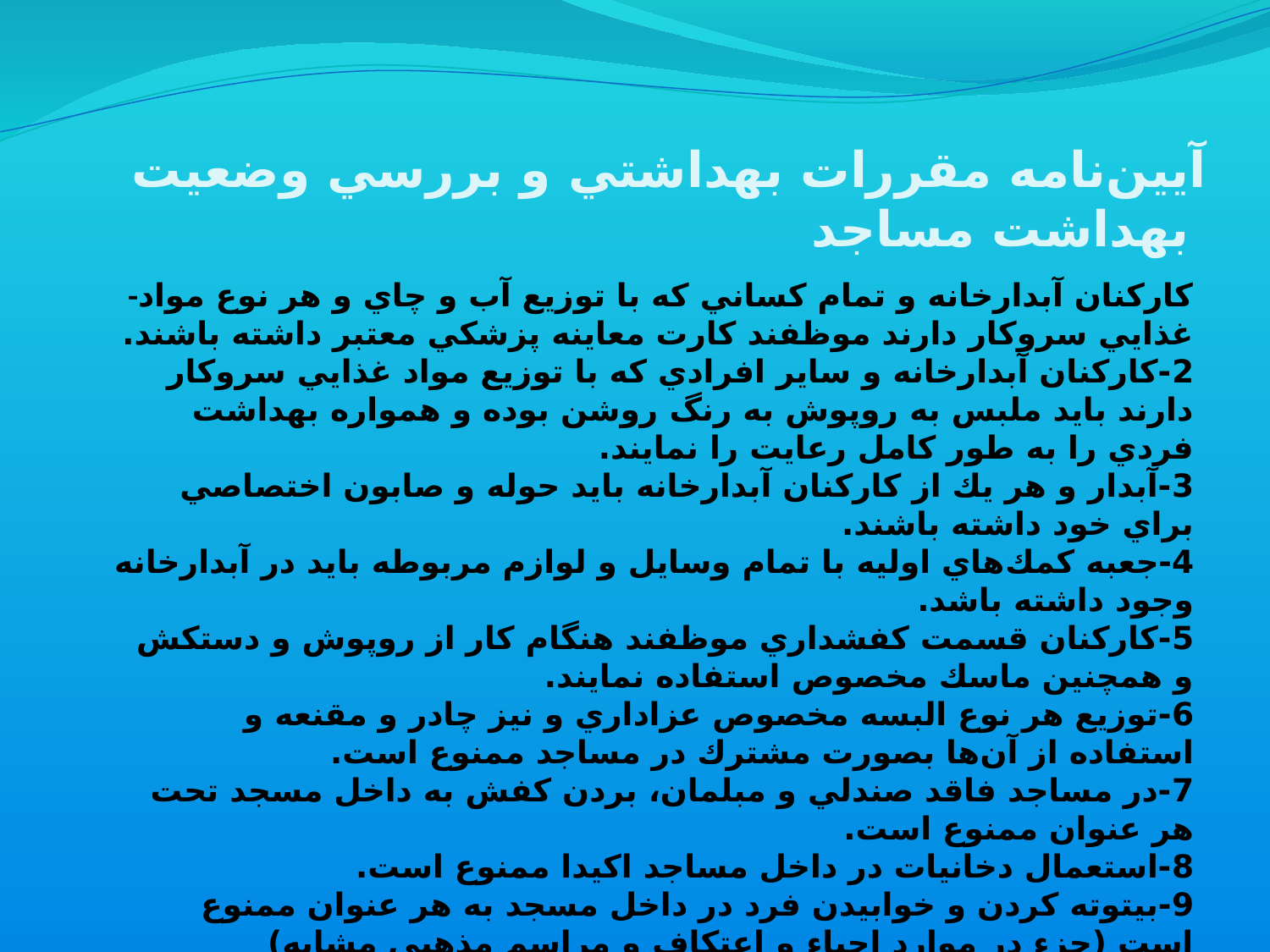

# آيين‌نامه مقررات بهداشتي و بررسي وضعيت بهداشت مساجد
-كاركنان آبدارخانه و تمام كساني كه با توزيع آب و چاي و هر نوع مواد غذايي سروكار دارند موظفند كارت معاينه پزشكي معتبر داشته باشند.
2-كاركنان آبدارخانه و ساير افرادي كه با توزيع مواد غذايي سروكار دارند بايد ملبس به روپوش به رنگ روشن بوده و همواره بهداشت فردي را به طور كامل رعايت را نمايند.
3-آبدار و هر يك از كاركنان آبدارخانه بايد حوله و صابون اختصاصي براي خود داشته باشند.
4-جعبه كمك‌هاي اوليه با تمام وسايل و لوازم مربوطه بايد در آبدارخانه وجود داشته باشد.
5-كاركنان قسمت كفشداري موظفند هنگام كار از روپوش و دستكش و همچنين ماسك مخصوص استفاده نمايند.
6-توزيع هر نوع البسه مخصوص عزاداري و نيز چادر و مقنعه و استفاده از آن‌ها بصورت مشترك در مساجد ممنوع است.
7-در مساجد فاقد صندلي و مبلمان، بردن كفش به داخل مسجد تحت هر عنوان ممنوع است.
8-استعمال دخانيات در داخل مساجد اكيدا ممنوع است.
9-بيتوته كردن و خوابيدن فرد در داخل مسجد به هر عنوان ممنوع است (جزء در موارد احياء و اعتكاف و مراسم مذهبي مشابه)
10-ظروفي كه براي توزيع ميوه، شيريني، خرما و امثال آن‌ها مورد استفاده قرار مي‌گيرند بايد از انواع سالم و بهداشتي بوده كاملا شستشو و با وسيله تميز و عاري از آلودگي خشك شود.